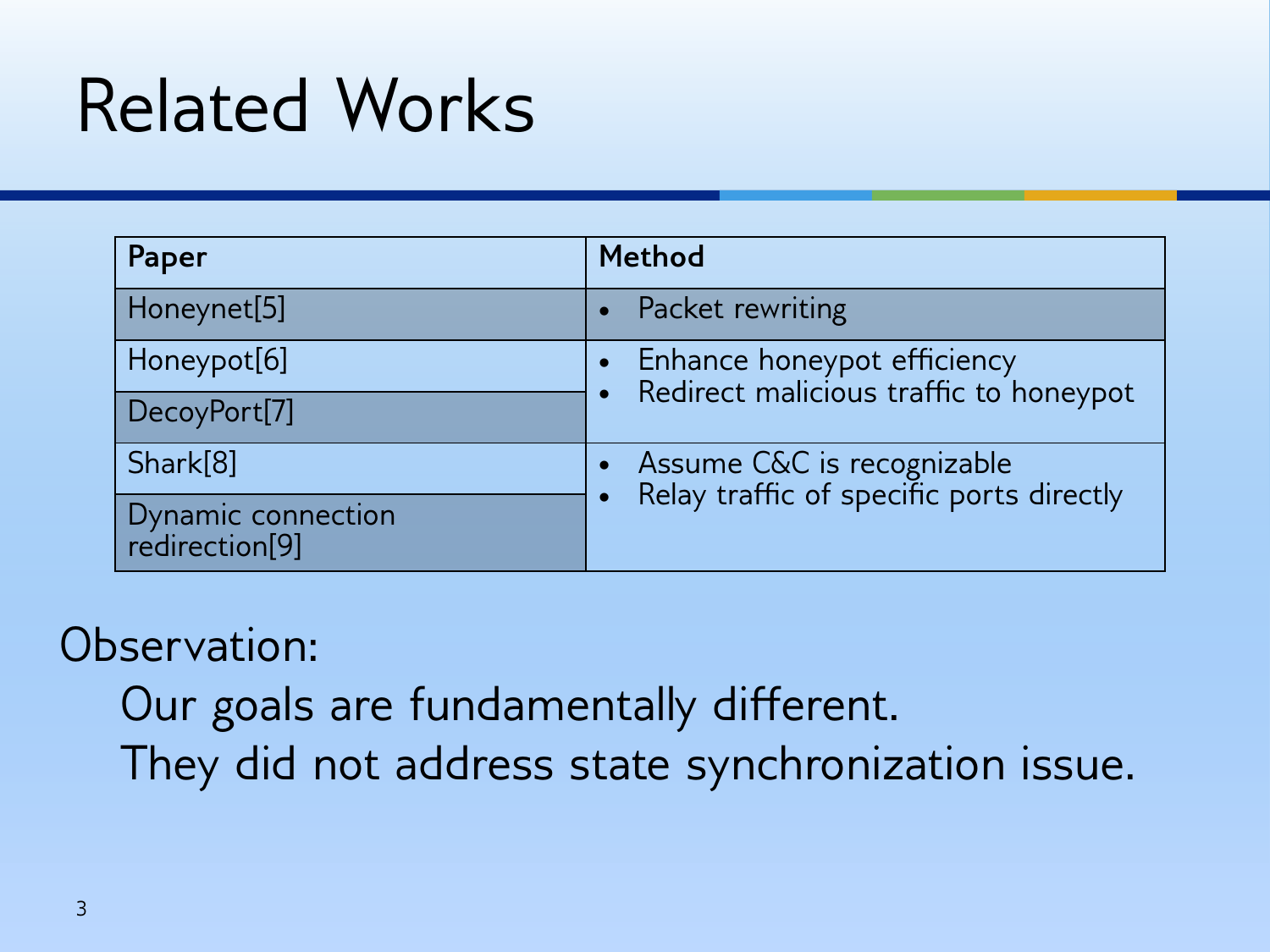

# Related Works
| Paper | Method |
| --- | --- |
| Honeynet[5] | Packet rewriting |
| Honeypot[6] | Enhance honeypot efficiency Redirect malicious traffic to honeypot |
| DecoyPort[7] |  |
| Shark[8] | Assume C&C is recognizable Relay traffic of specific ports directly |
| Dynamic connection redirection[9] |  |
Observation:
　Our goals are fundamentally different.
　They did not address state synchronization issue.
3